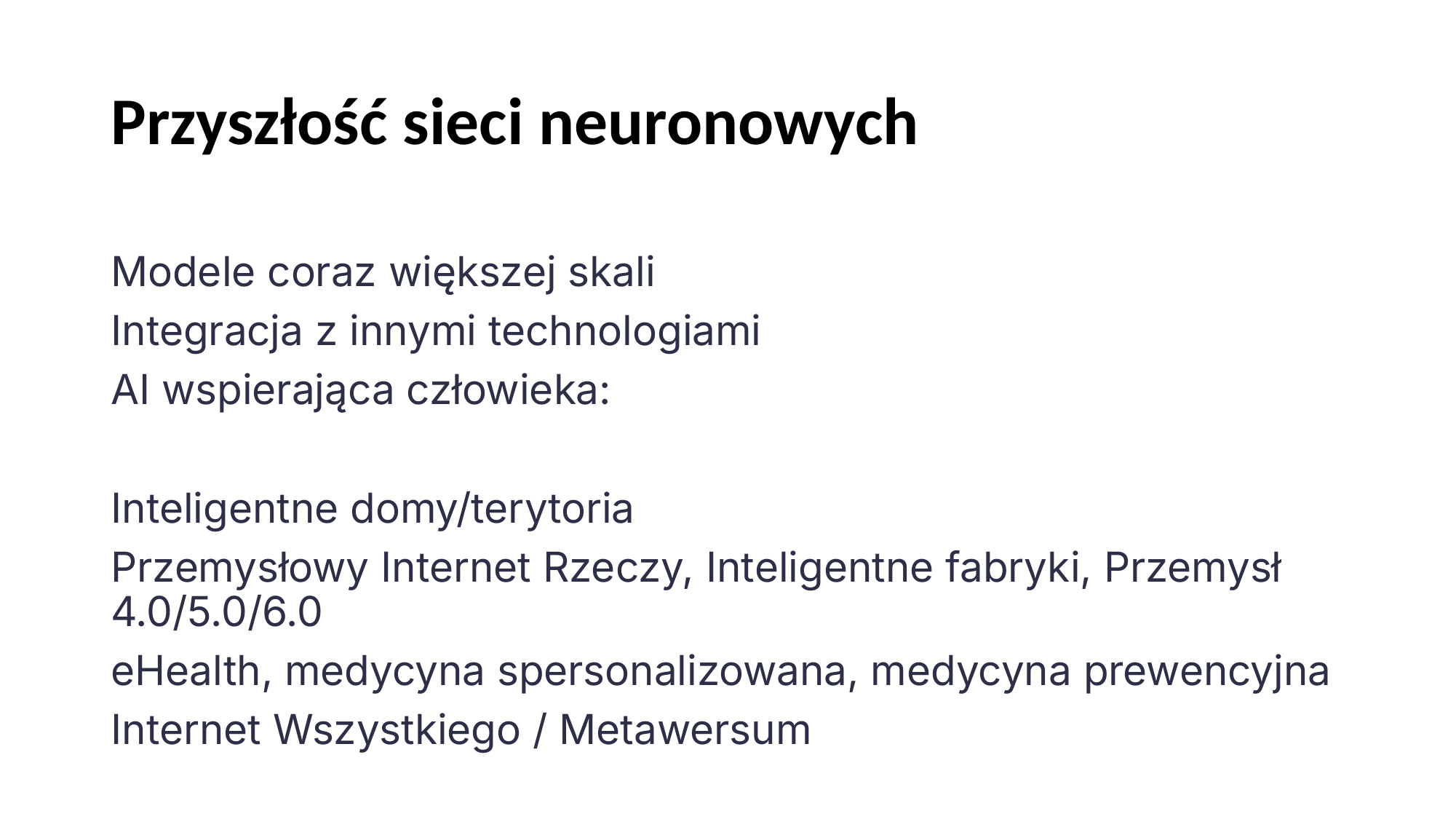

# Przyszłość sieci neuronowych
Modele coraz większej skali
Integracja z innymi technologiami
AI wspierająca człowieka:

Inteligentne domy/terytoria
Przemysłowy Internet Rzeczy, Inteligentne fabryki, Przemysł 4.0/5.0/6.0
eHealth, medycyna spersonalizowana, medycyna prewencyjna
Internet Wszystkiego / Metawersum